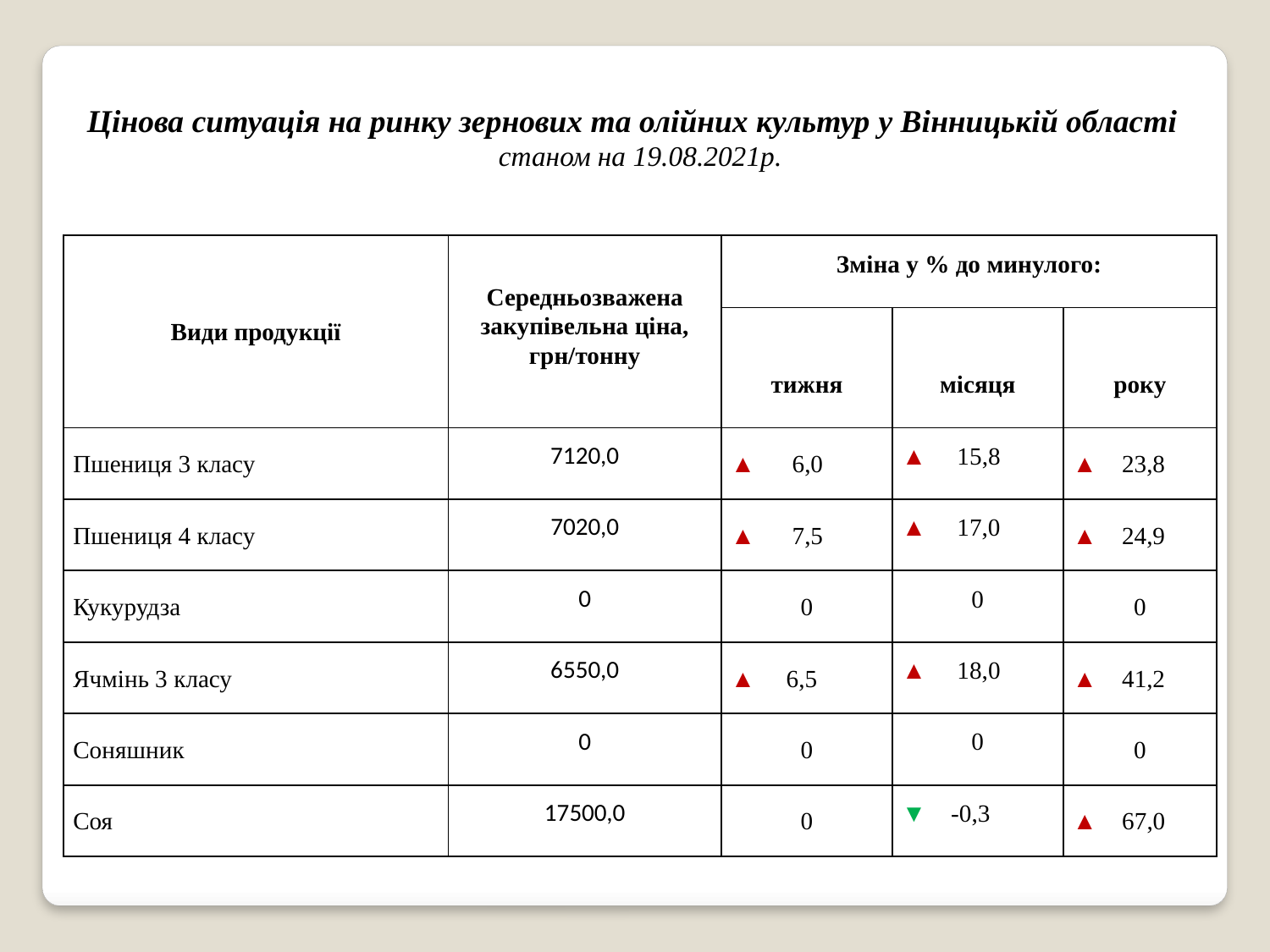

| Цінова ситуація на ринку зернових та олійних культур у Вінницькій області станом на 19.08.2021р. |  |  |  |  |
| --- | --- | --- | --- | --- |
| Види продукції | Середньозважена закупівельна ціна, грн/тонну | Зміна у % до минулого: |  |  |
|  |  | тижня | місяця | року |
| Пшениця 3 класу | 7120,0 | ▲ 6,0 | ▲ 15,8 | ▲ 23,8 |
| Пшениця 4 класу | 7020,0 | ▲ 7,5 | ▲ 17,0 | ▲ 24,9 |
| Кукурудза | 0 | 0 | 0 | 0 |
| Ячмінь 3 класу | 6550,0 | ▲ 6,5 | ▲ 18,0 | ▲ 41,2 |
| Соняшник | 0 | 0 | 0 | 0 |
| Соя | 17500,0 | 0 | ▼ -0,3 | ▲ 67,0 |